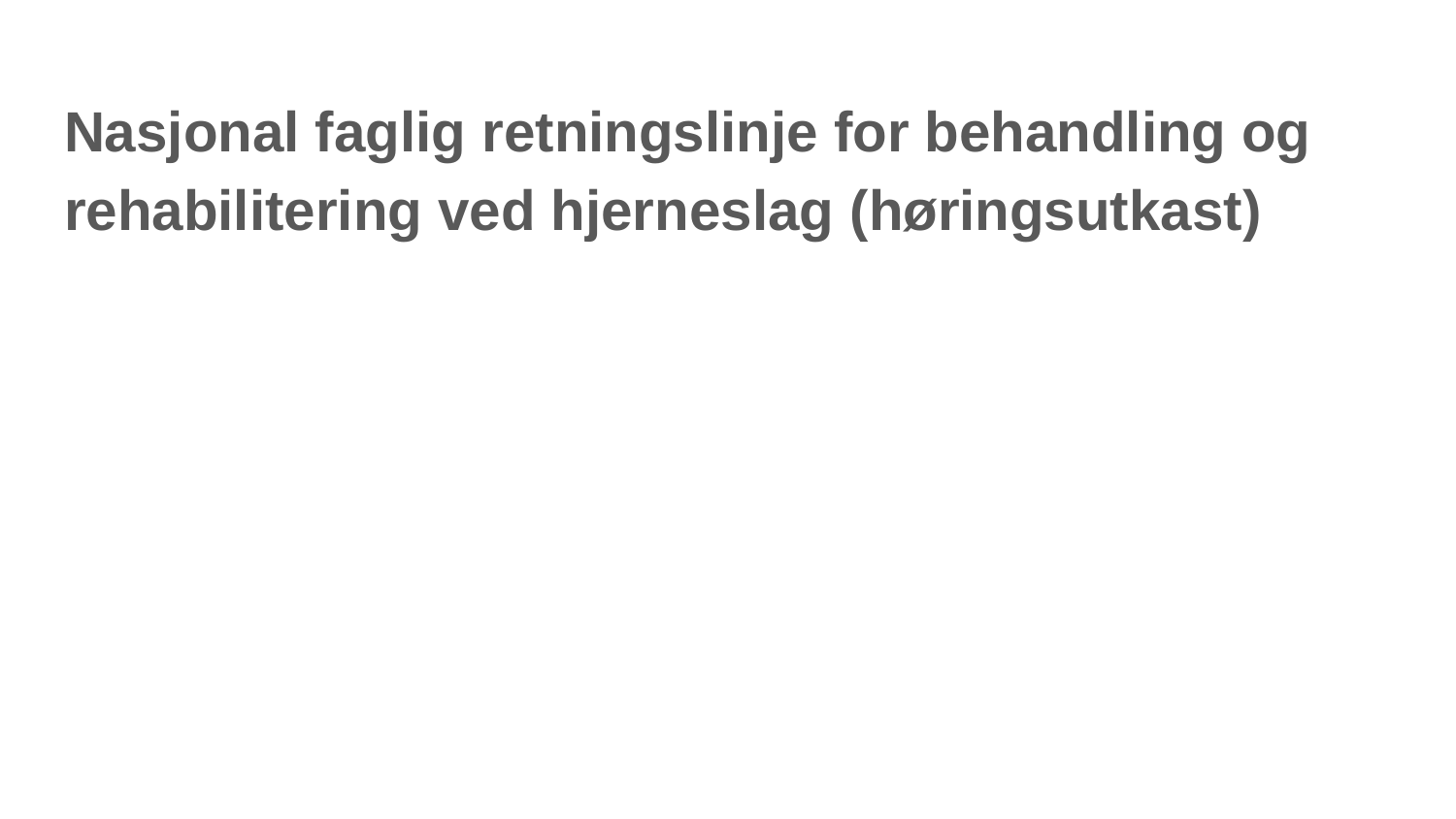

# Nasjonal faglig retningslinje for behandling og rehabilitering ved hjerneslag (høringsutkast)